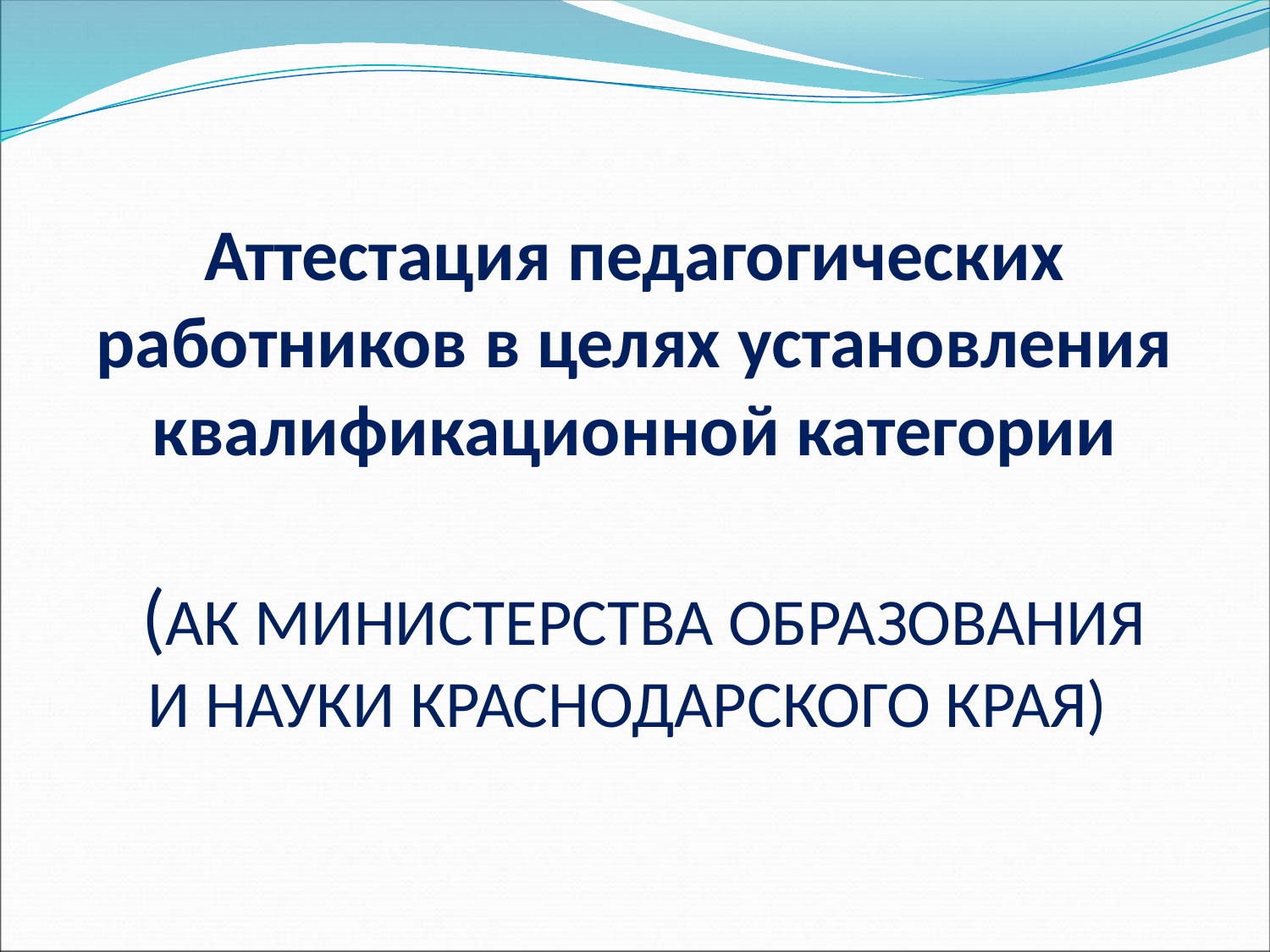

# Аттестация педагогических работников в целях установления квалификационной категории (АК МИНИСТЕРСТВА ОБРАЗОВАНИЯ И НАУКИ КРАСНОДАРСКОГО КРАЯ)